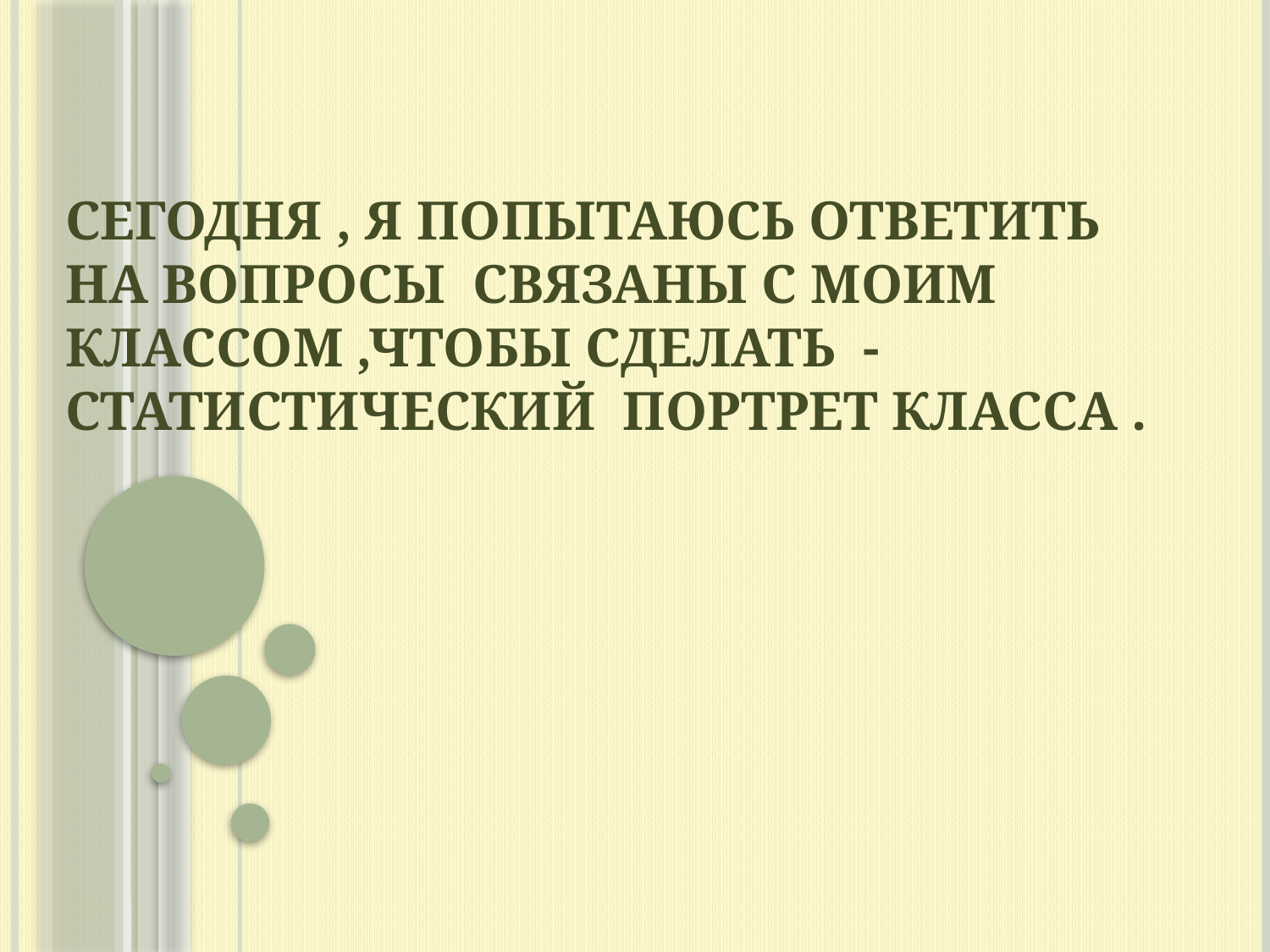

# Сегодня , я попытаюсь ответить на вопросы  связаны с моим классом ,чтобы сделать  - статистический  портрет класса .